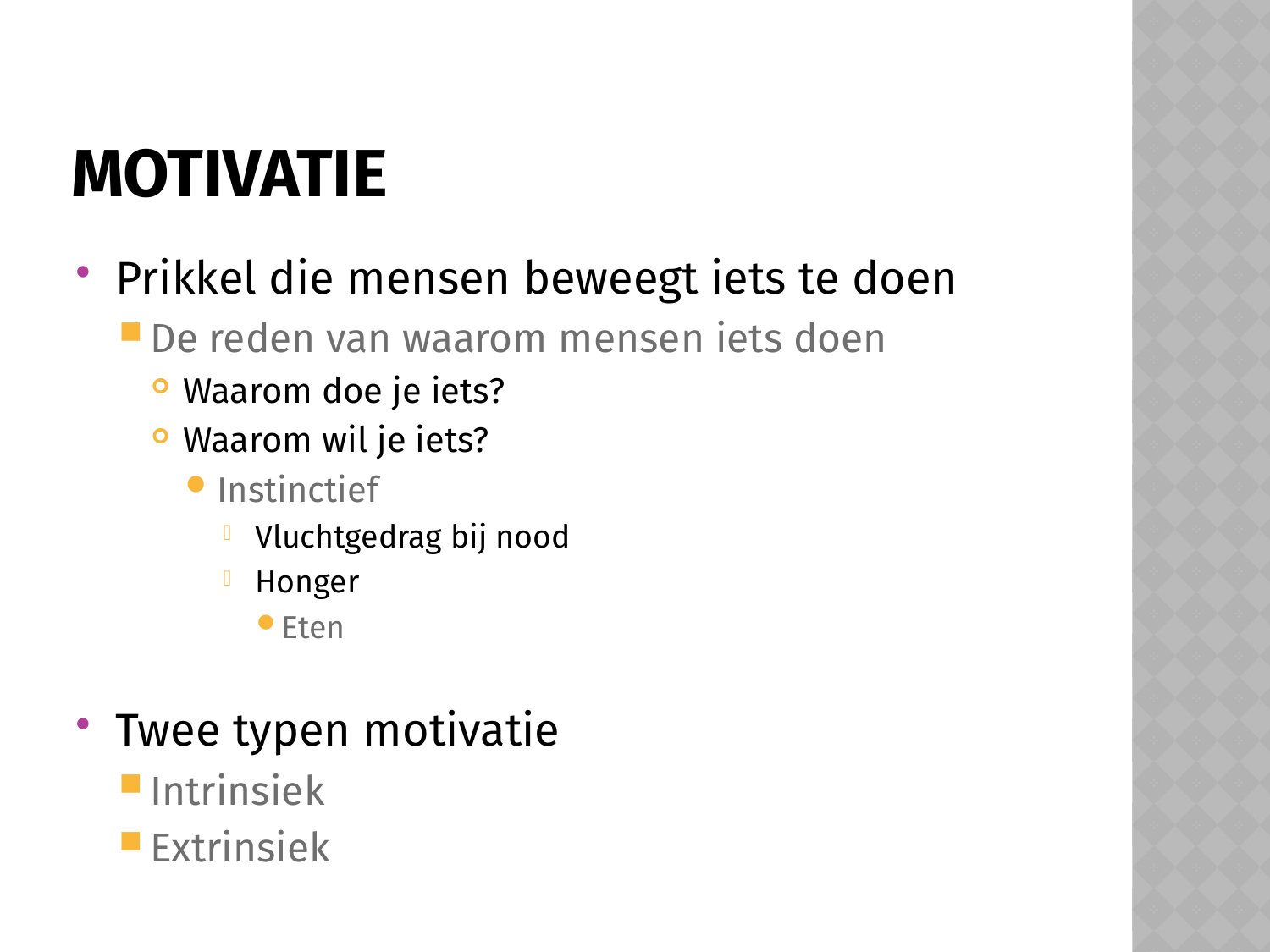

# Motivatie
Prikkel die mensen beweegt iets te doen
De reden van waarom mensen iets doen
Waarom doe je iets?
Waarom wil je iets?
Instinctief
Vluchtgedrag bij nood
Honger
Eten

Twee typen motivatie
Intrinsiek
Extrinsiek